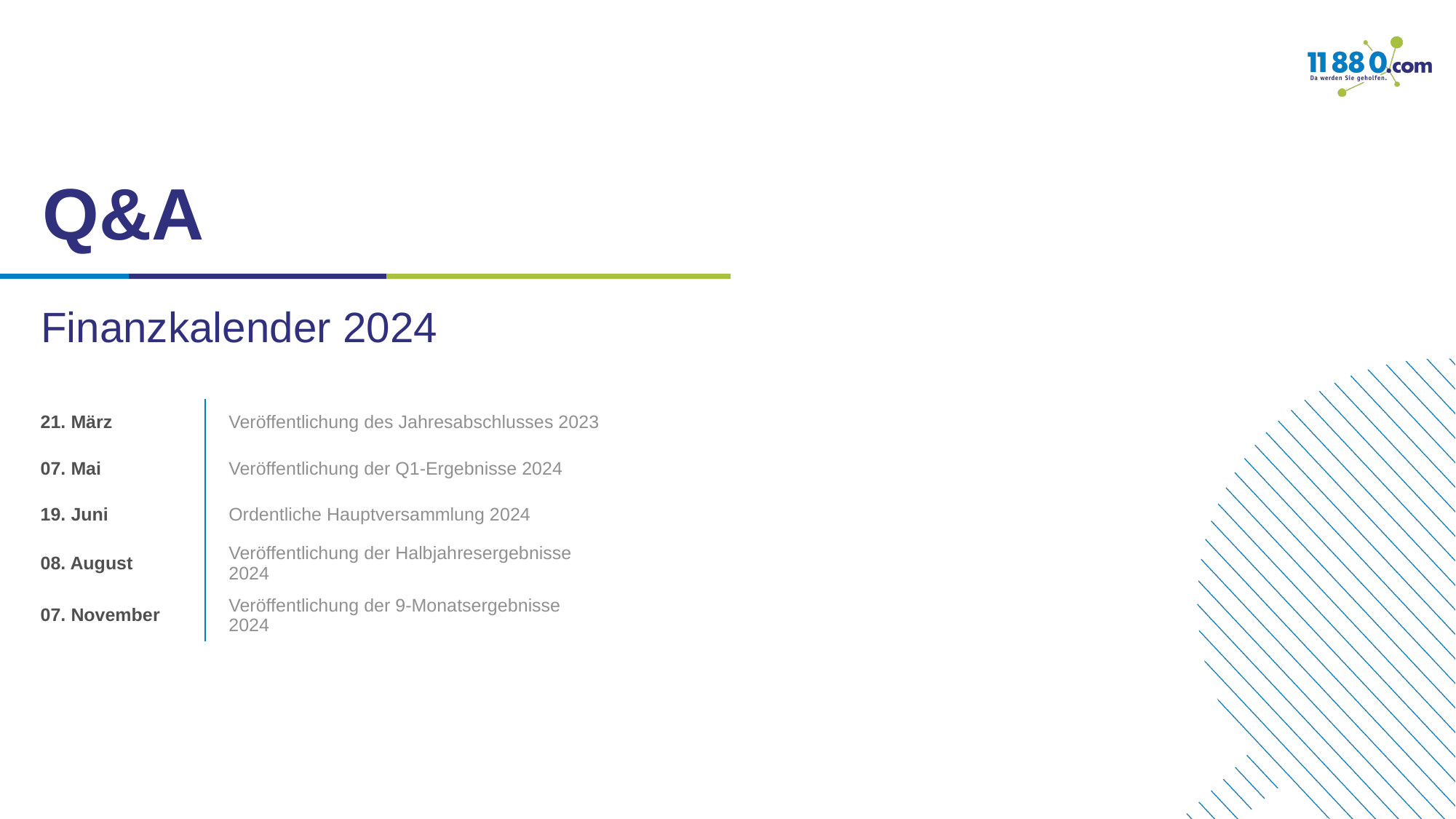

Finanzkalender 2024
| 21. März | Veröffentlichung des Jahresabschlusses 2023 |
| --- | --- |
| 07. Mai | Veröffentlichung der Q1-Ergebnisse 2024 |
| 19. Juni | Ordentliche Hauptversammlung 2024 |
| 08. August | Veröffentlichung der Halbjahresergebnisse 2024 |
| 07. November | Veröffentlichung der 9-Monatsergebnisse 2024 |